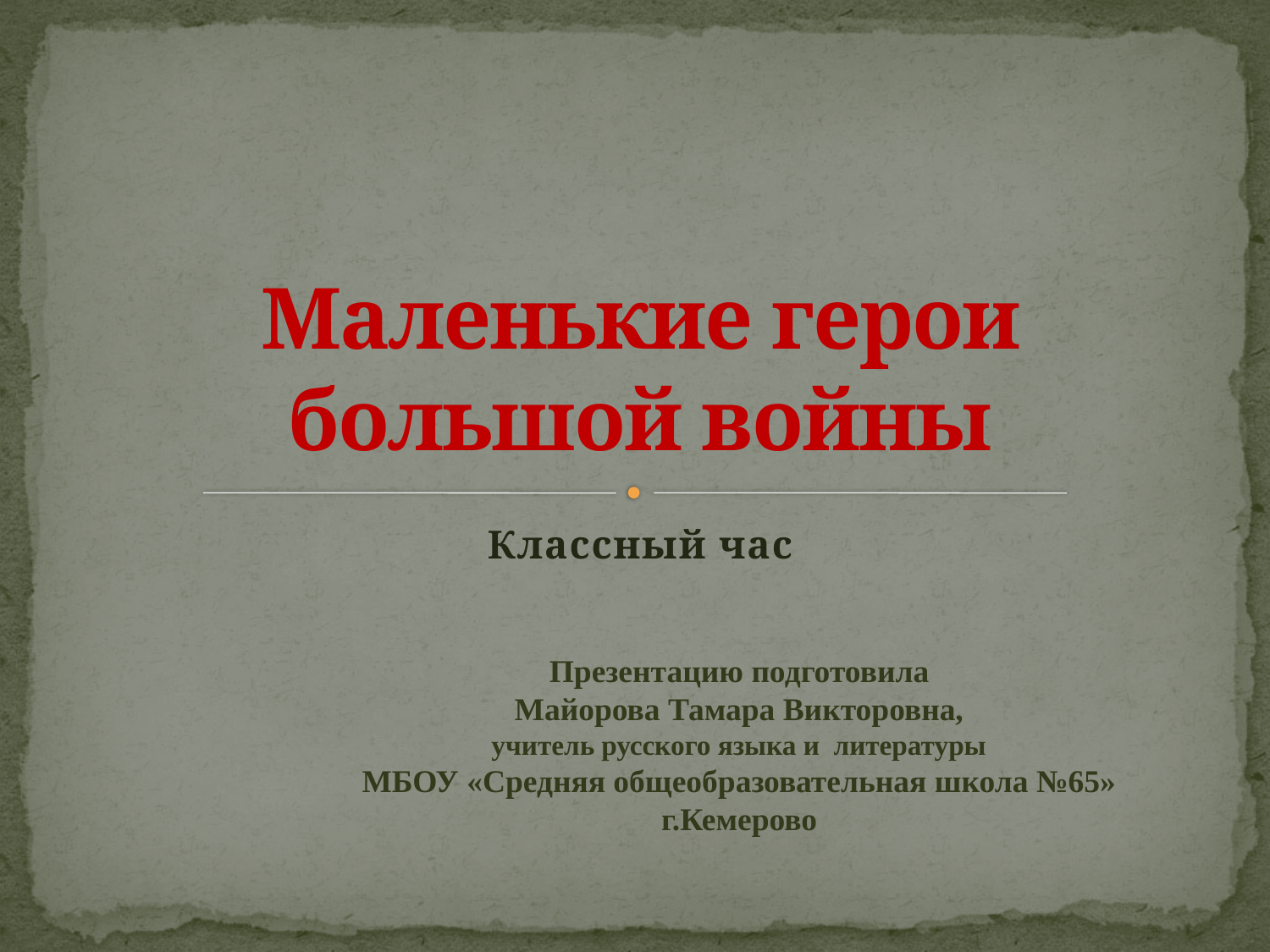

# Маленькие герои большой войны
Классный час
Презентацию подготовила
Майорова Тамара Викторовна,
учитель русского языка и  литературы
МБОУ «Средняя общеобразовательная школа №65» г.Кемерово